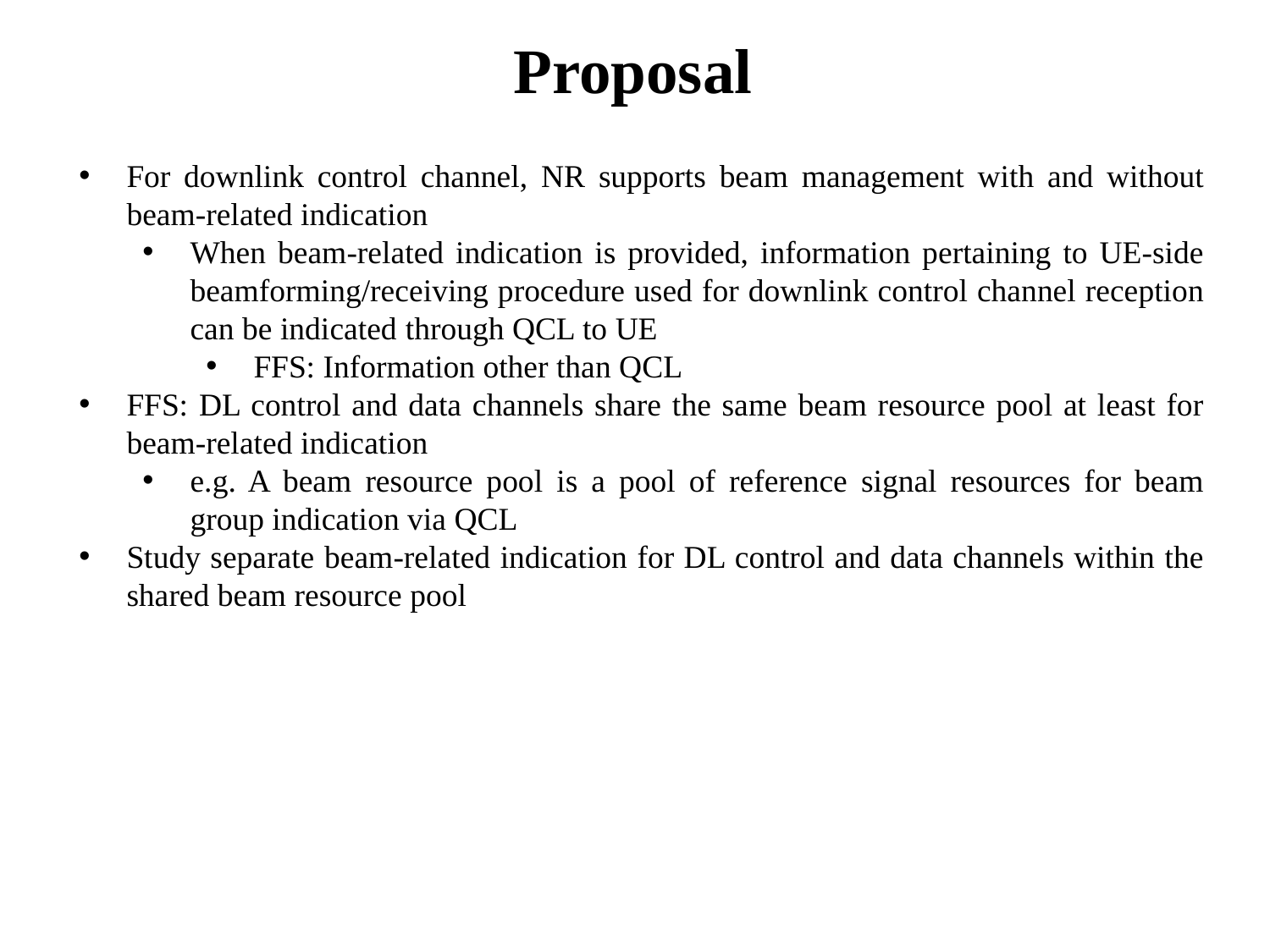

# Proposal

For downlink control channel, NR supports beam management with and without beam-related indication
When beam-related indication is provided, information pertaining to UE-side beamforming/receiving procedure used for downlink control channel reception can be indicated through QCL to UE
FFS: Information other than QCL
FFS: DL control and data channels share the same beam resource pool at least for beam-related indication
e.g. A beam resource pool is a pool of reference signal resources for beam group indication via QCL
Study separate beam-related indication for DL control and data channels within the shared beam resource pool